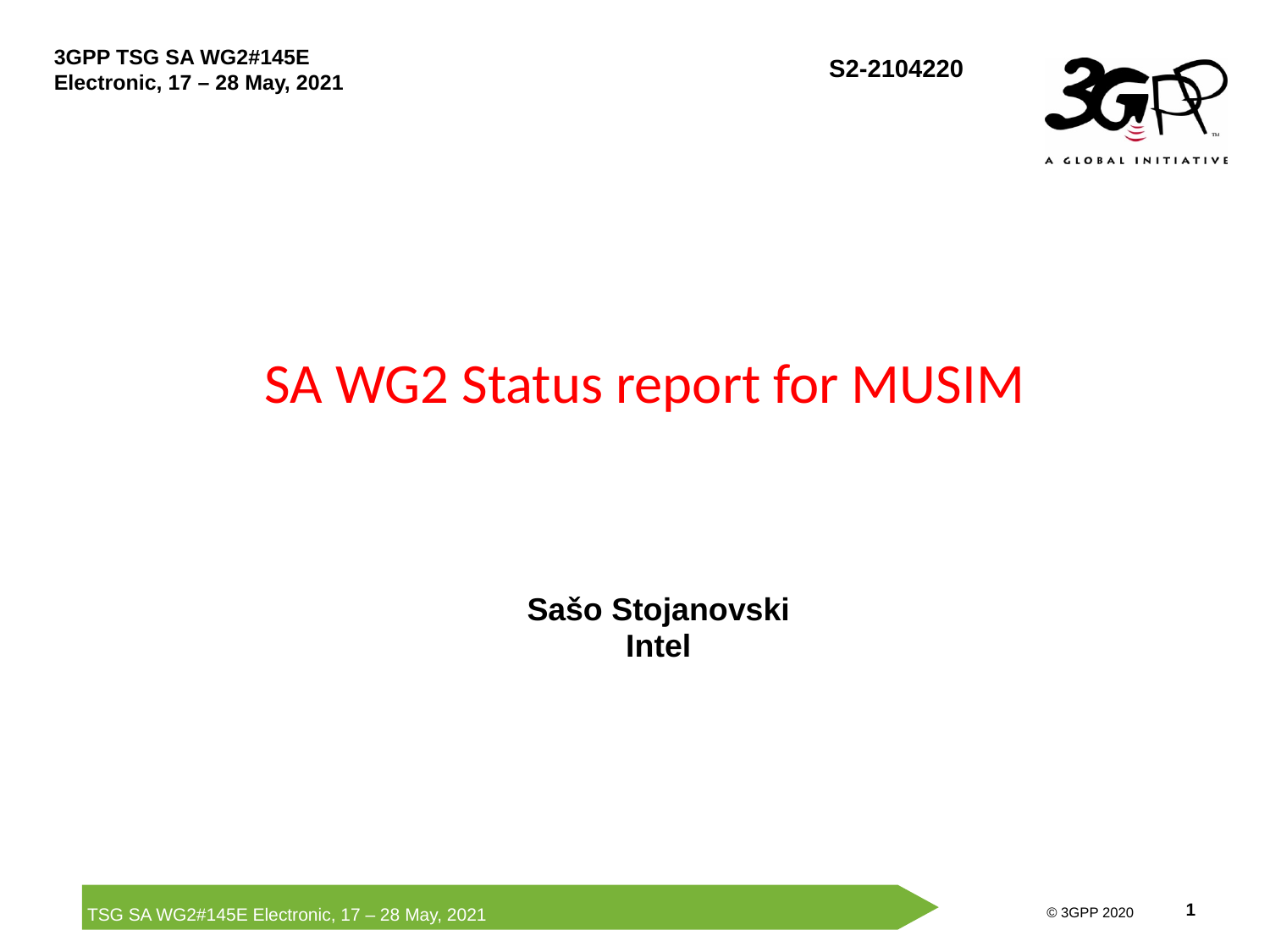

# SA WG2 Status report for MUSIM
Sašo Stojanovski
Intel